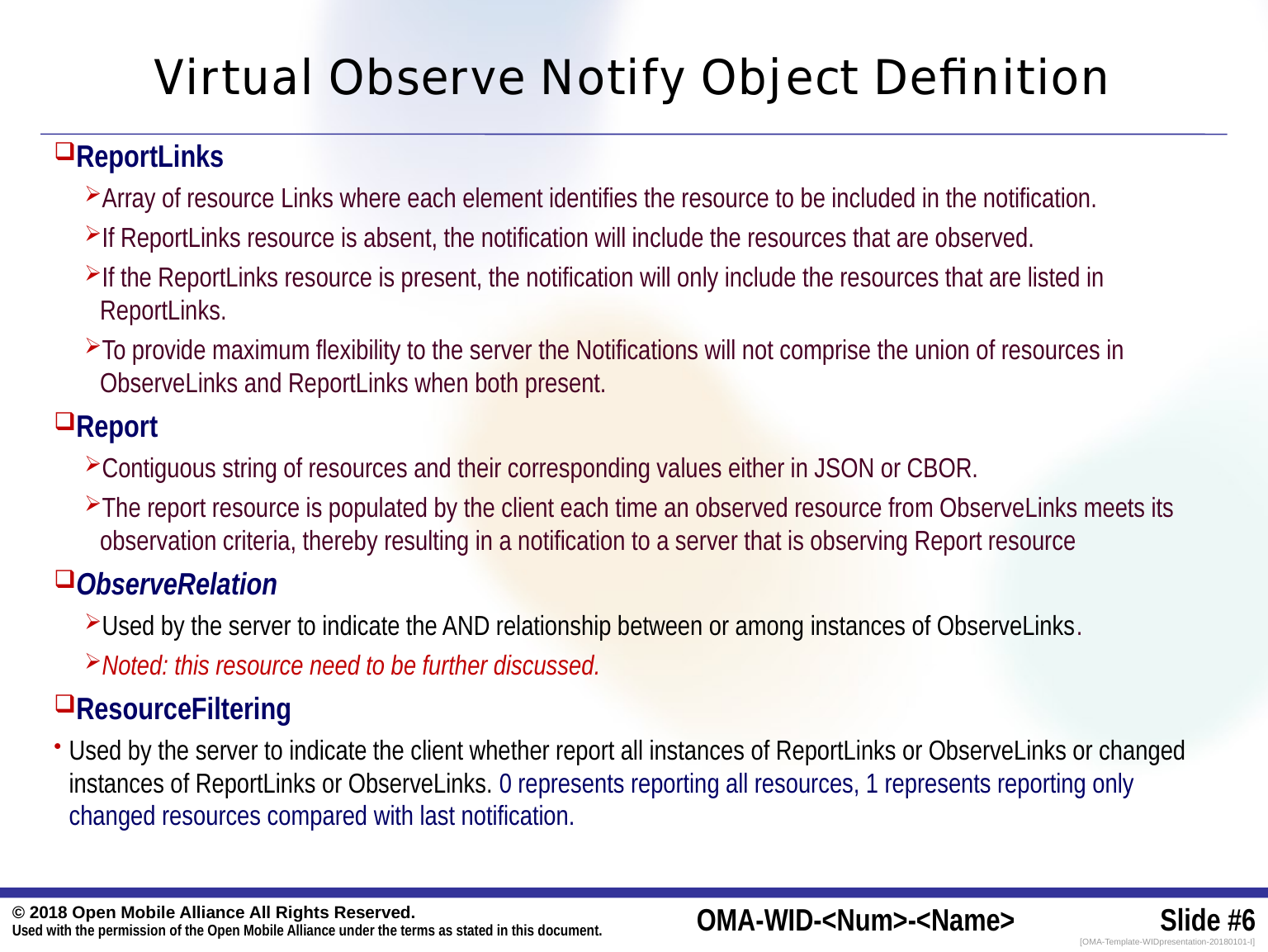

# Virtual Observe Notify Object Definition
ReportLinks
Array of resource Links where each element identifies the resource to be included in the notification.
If ReportLinks resource is absent, the notification will include the resources that are observed.
If the ReportLinks resource is present, the notification will only include the resources that are listed in ReportLinks.
To provide maximum flexibility to the server the Notifications will not comprise the union of resources in ObserveLinks and ReportLinks when both present.
Report
Contiguous string of resources and their corresponding values either in JSON or CBOR.
The report resource is populated by the client each time an observed resource from ObserveLinks meets its observation criteria, thereby resulting in a notification to a server that is observing Report resource
ObserveRelation
Used by the server to indicate the AND relationship between or among instances of ObserveLinks.
Noted: this resource need to be further discussed.
ResourceFiltering
Used by the server to indicate the client whether report all instances of ReportLinks or ObserveLinks or changed instances of ReportLinks or ObserveLinks. 0 represents reporting all resources, 1 represents reporting only changed resources compared with last notification.